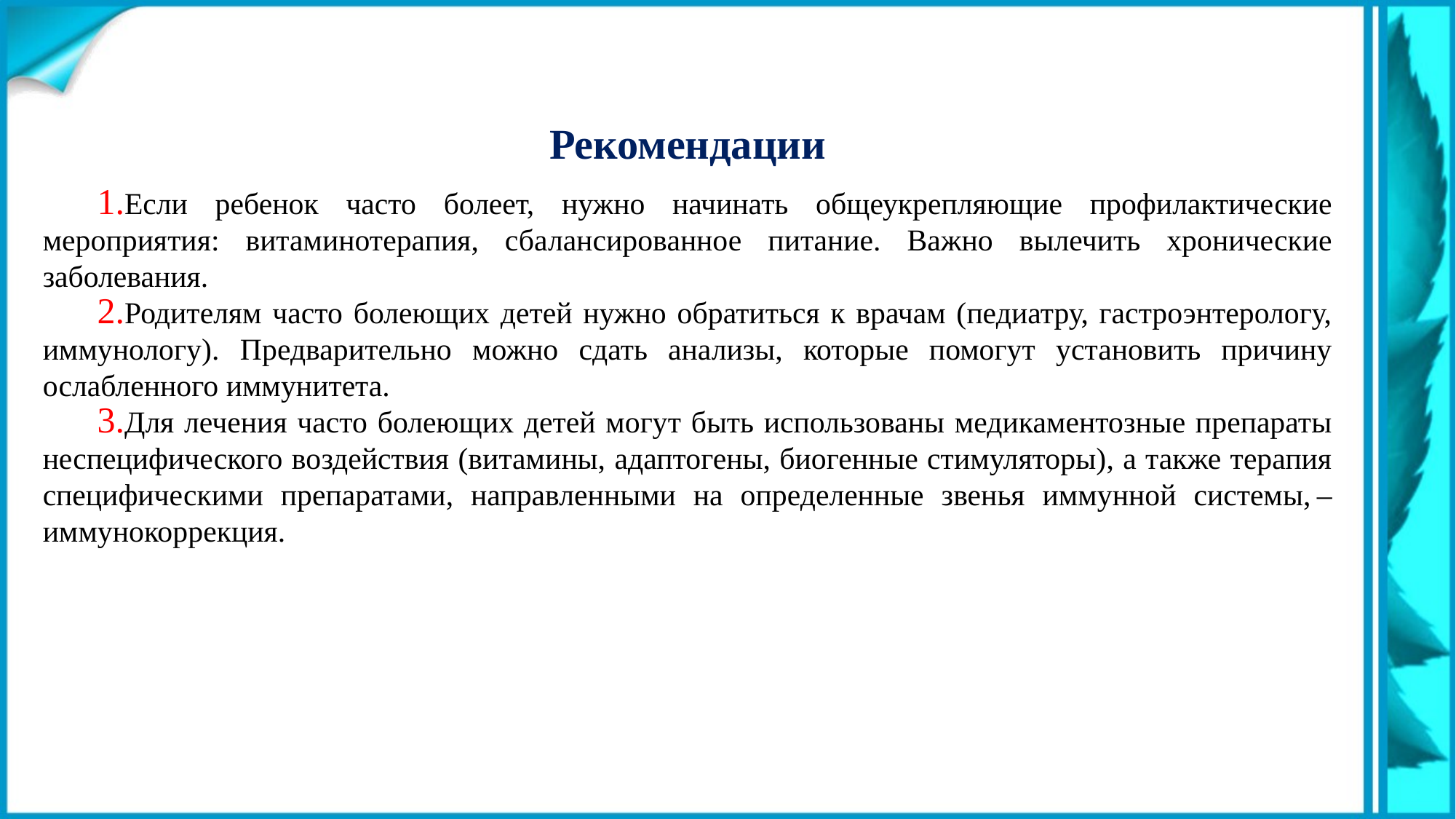

Рекомендации

Если ребенок часто болеет, нужно начинать общеукрепляющие профилактические мероприятия: витаминотерапия, сбалансированное питание. Важно вылечить хронические заболевания.
Родителям часто болеющих детей нужно обратиться к врачам (педиатру, гастроэнтерологу, иммунологу). Предварительно можно сдать анализы, которые помогут установить причину ослабленного иммунитета.
Для лечения часто болеющих детей могут быть использованы медикаментозные препараты неспецифического воздействия (витамины, адаптогены, биогенные стимуляторы), а также терапия специфическими препаратами, направленными на определенные звенья иммунной системы, – иммунокоррекция.